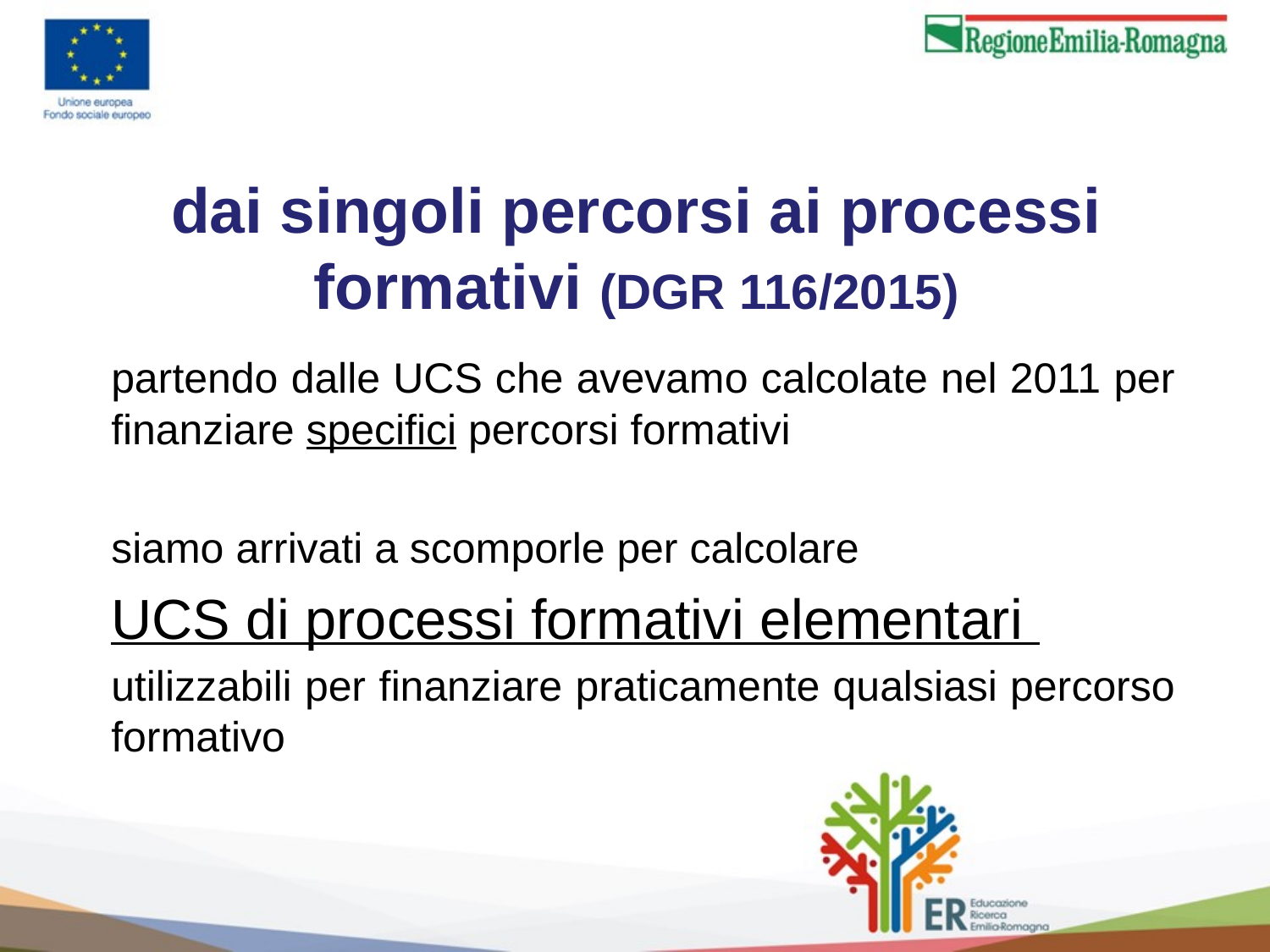

# dai singoli percorsi ai processi formativi (DGR 116/2015)
partendo dalle UCS che avevamo calcolate nel 2011 per finanziare specifici percorsi formativi

siamo arrivati a scomporle per calcolare
UCS di processi formativi elementari
utilizzabili per finanziare praticamente qualsiasi percorso formativo